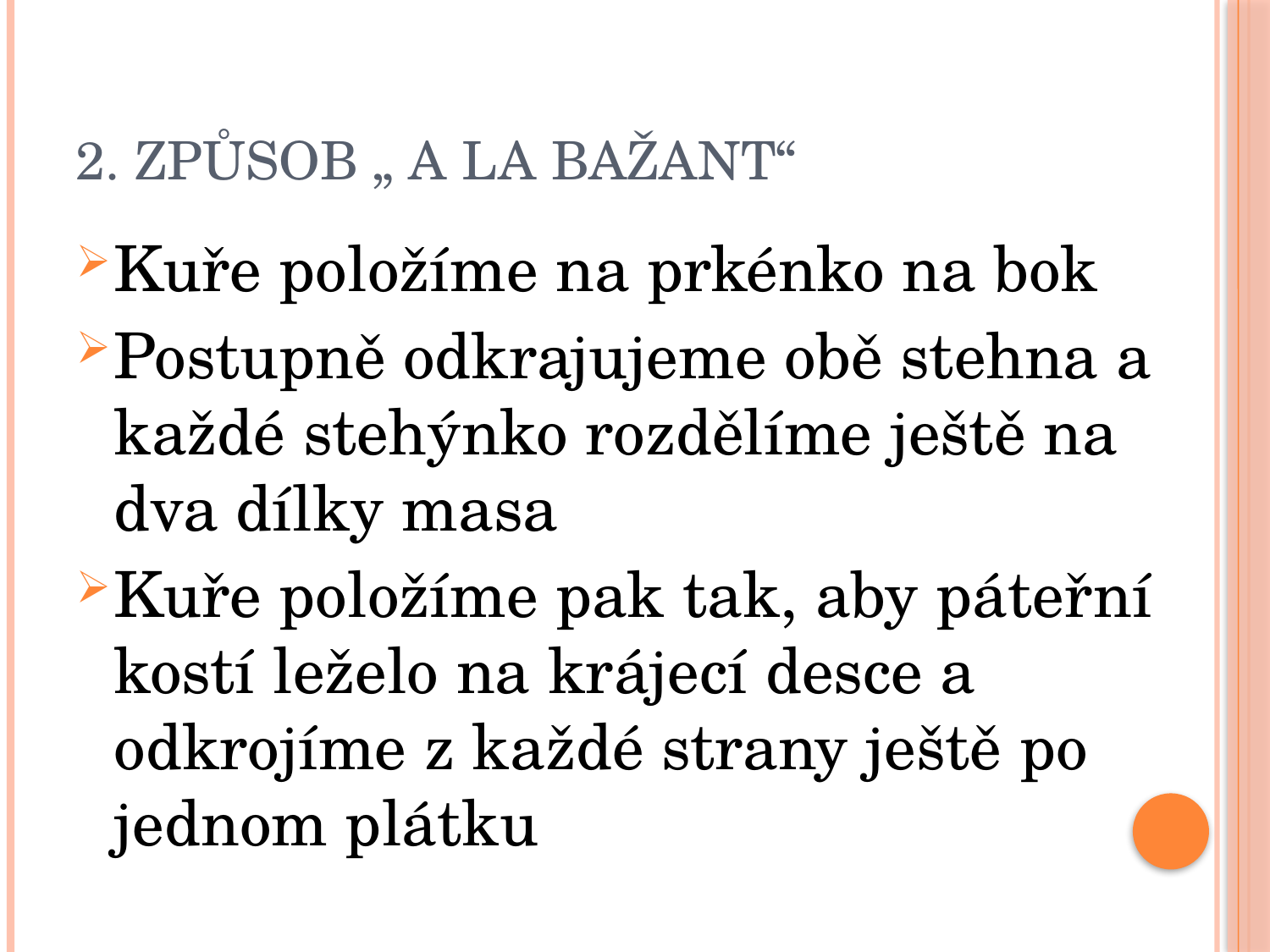

# 2. Způsob „ a la bažant“
Kuře položíme na prkénko na bok
Postupně odkrajujeme obě stehna a každé stehýnko rozdělíme ještě na dva dílky masa
Kuře položíme pak tak, aby páteřní kostí leželo na krájecí desce a odkrojíme z každé strany ještě po jednom plátku